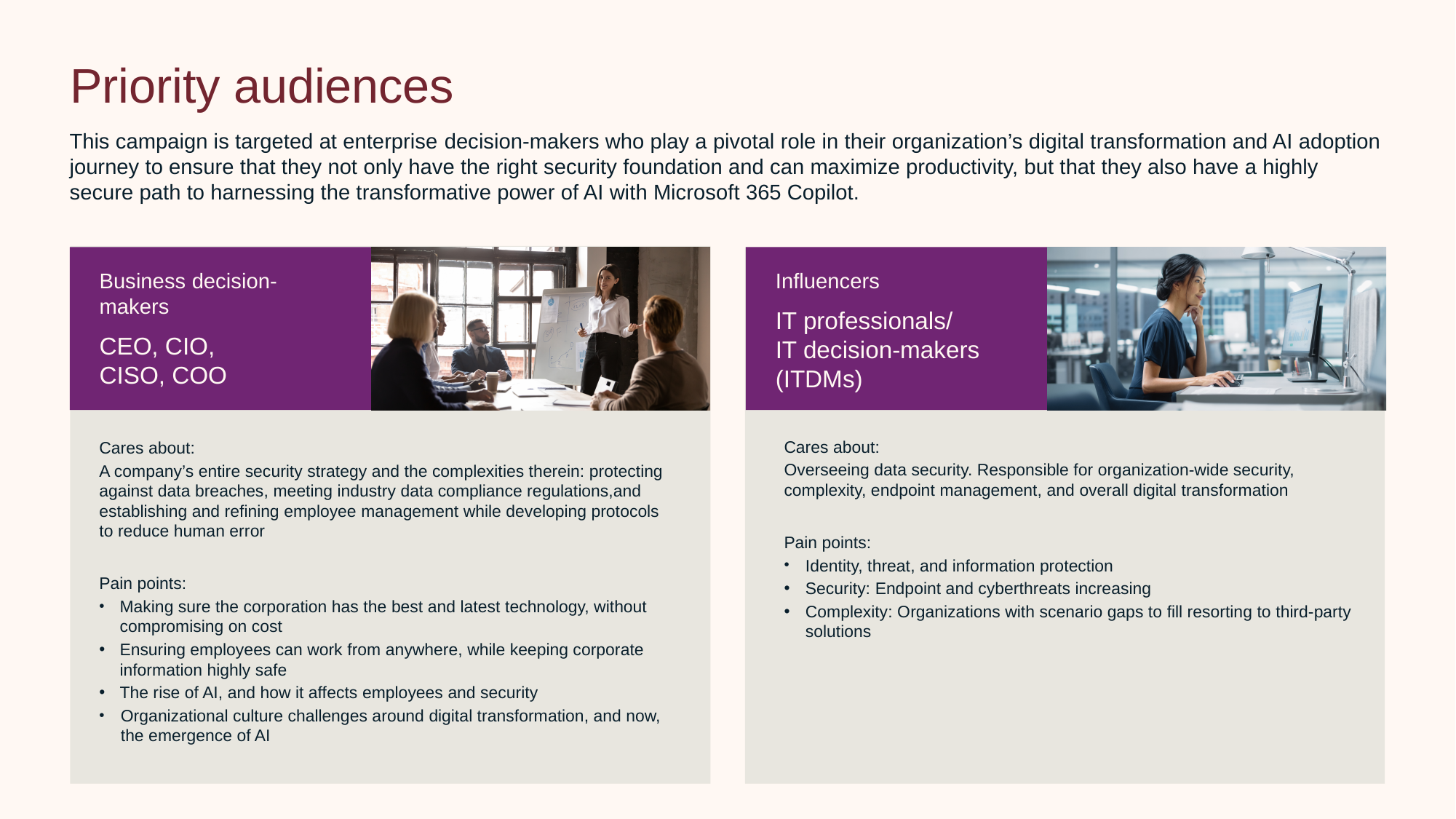

# Priority audiences
This campaign is targeted at enterprise decision-makers who play a pivotal role in their organization’s digital transformation and AI adoption journey to ensure that they not only have the right security foundation and can maximize productivity, but that they also have a highly secure path to harnessing the transformative power of AI with Microsoft 365 Copilot.

Business decision-makers
CEO, CIO,
CISO, COO
Influencers
IT professionals/
IT decision-makers (ITDMs)
Cares about:
Overseeing data security. Responsible for organization-wide security, complexity, endpoint management, and overall digital transformation

Pain points:
Identity, threat, and information protection
Security: Endpoint and cyberthreats increasing
Complexity: Organizations with scenario gaps to fill resorting to third-party solutions

Cares about:
A company’s entire security strategy and the complexities therein: protecting against data breaches, meeting industry data compliance regulations,and establishing and refining employee management while developing protocols to reduce human error

Pain points:
Making sure the corporation has the best and latest technology, without compromising on cost
Ensuring employees can work from anywhere, while keeping corporate information highly safe
The rise of AI, and how it affects employees and security
Organizational culture challenges around digital transformation, and now, the emergence of AI